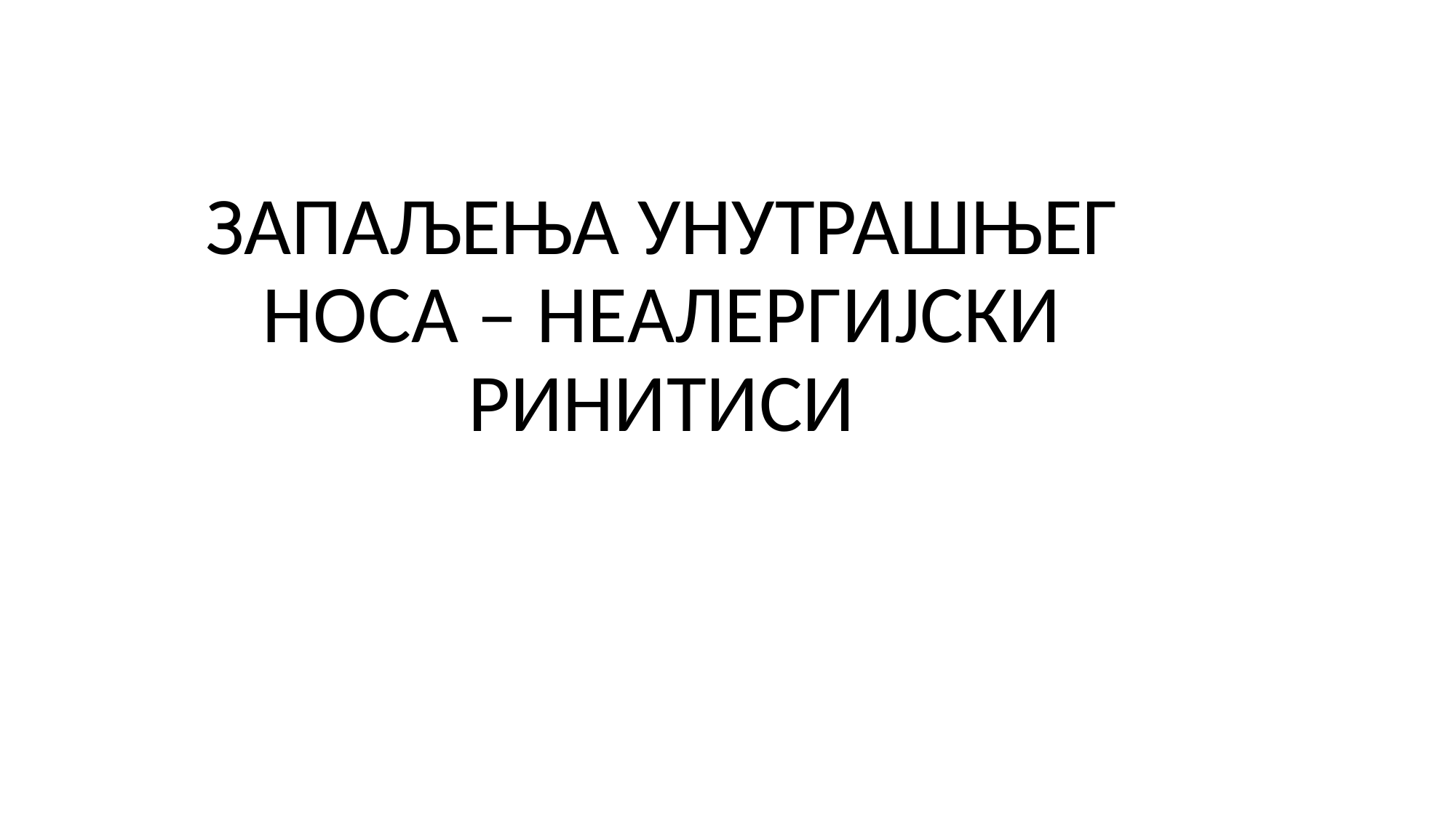

# ЗАПАЉЕЊА УНУТРАШЊЕГ НОСА – НЕАЛЕРГИЈСКИ РИНИТИСИ